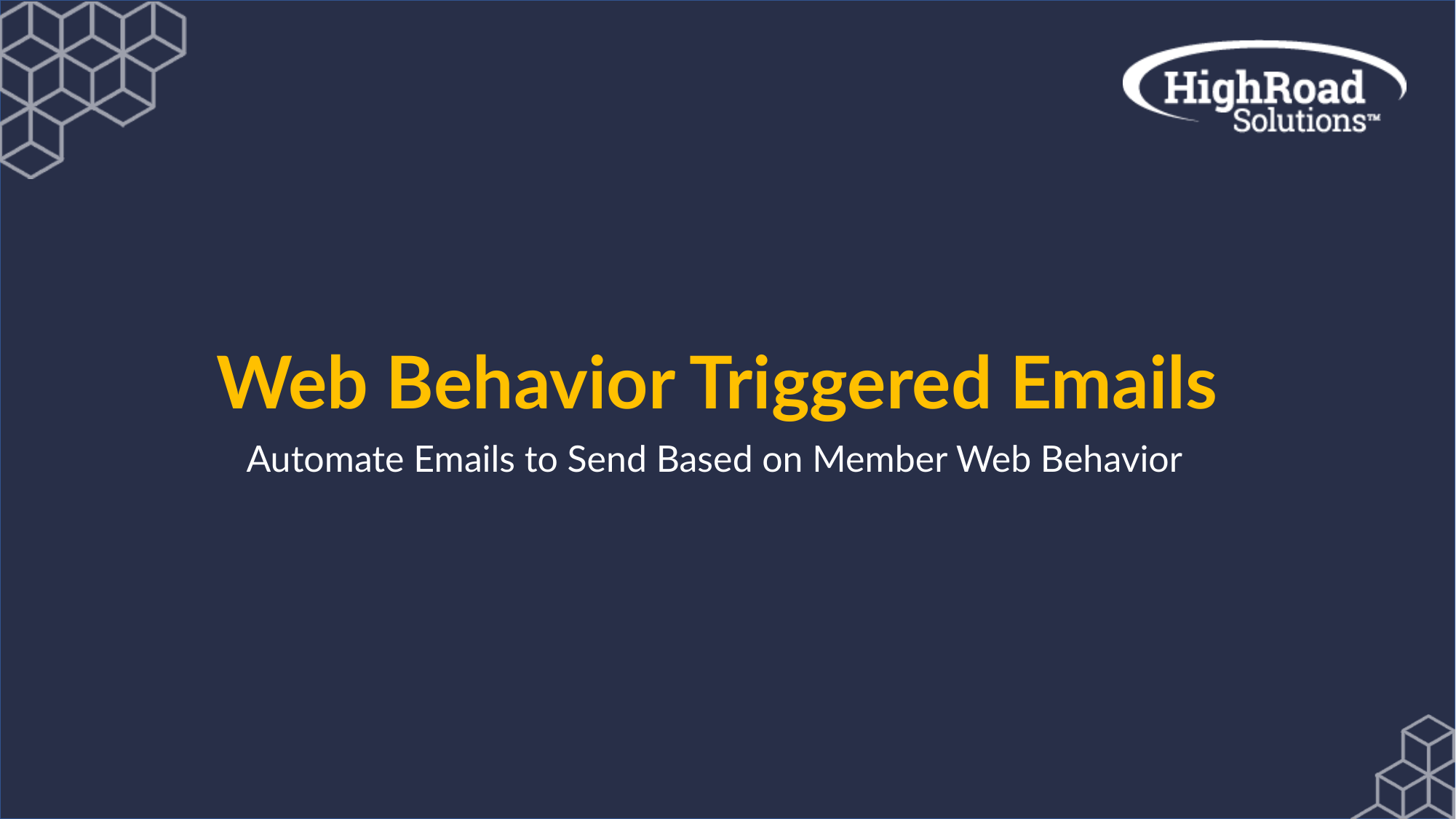

# Web Behavior Triggered Emails
Automate Emails to Send Based on Member Web Behavior